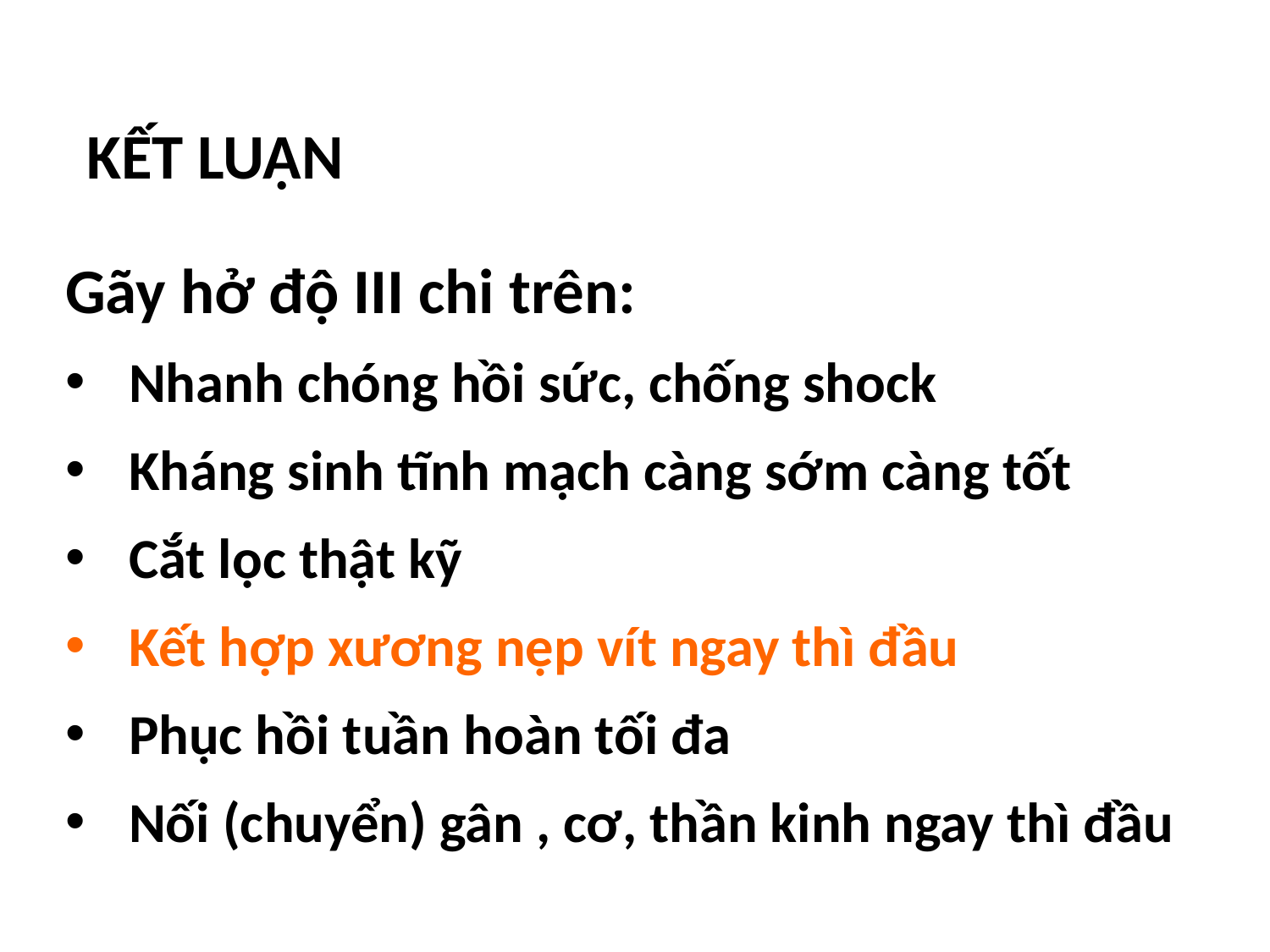

KẾT LUẬN
Gãy hở độ III chi trên:
Nhanh chóng hồi sức, chống shock
Kháng sinh tĩnh mạch càng sớm càng tốt
Cắt lọc thật kỹ
Kết hợp xương nẹp vít ngay thì đầu
Phục hồi tuần hoàn tối đa
Nối (chuyển) gân , cơ, thần kinh ngay thì đầu